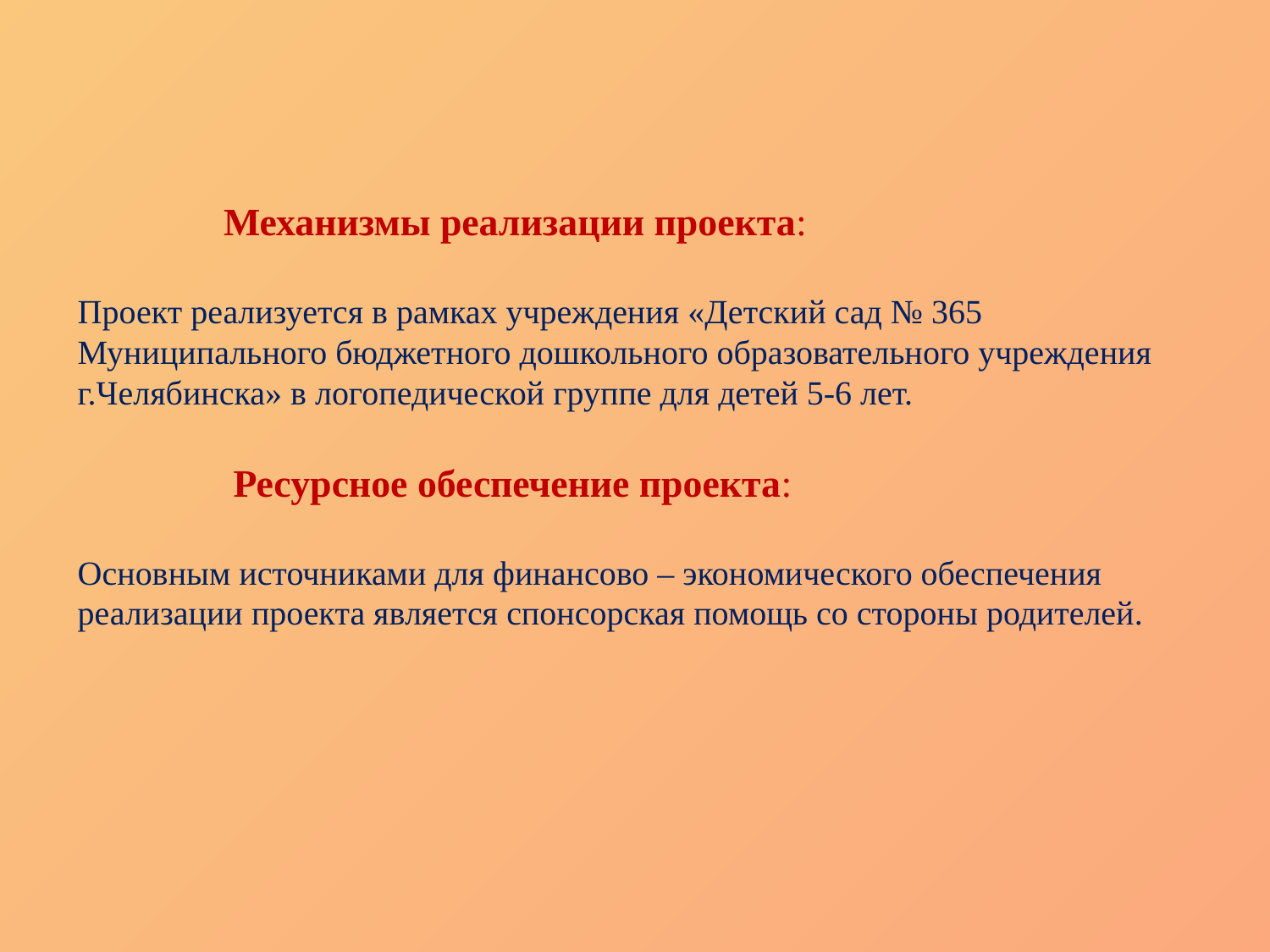

# Механизмы реализации проекта: Проект реализуется в рамках учреждения «Детский сад № 365 Муниципального бюджетного дошкольного образовательного учреждения г.Челябинска» в логопедической группе для детей 5-6 лет. Ресурсное обеспечение проекта: Основным источниками для финансово – экономического обеспечения реализации проекта является спонсорская помощь со стороны родителей.